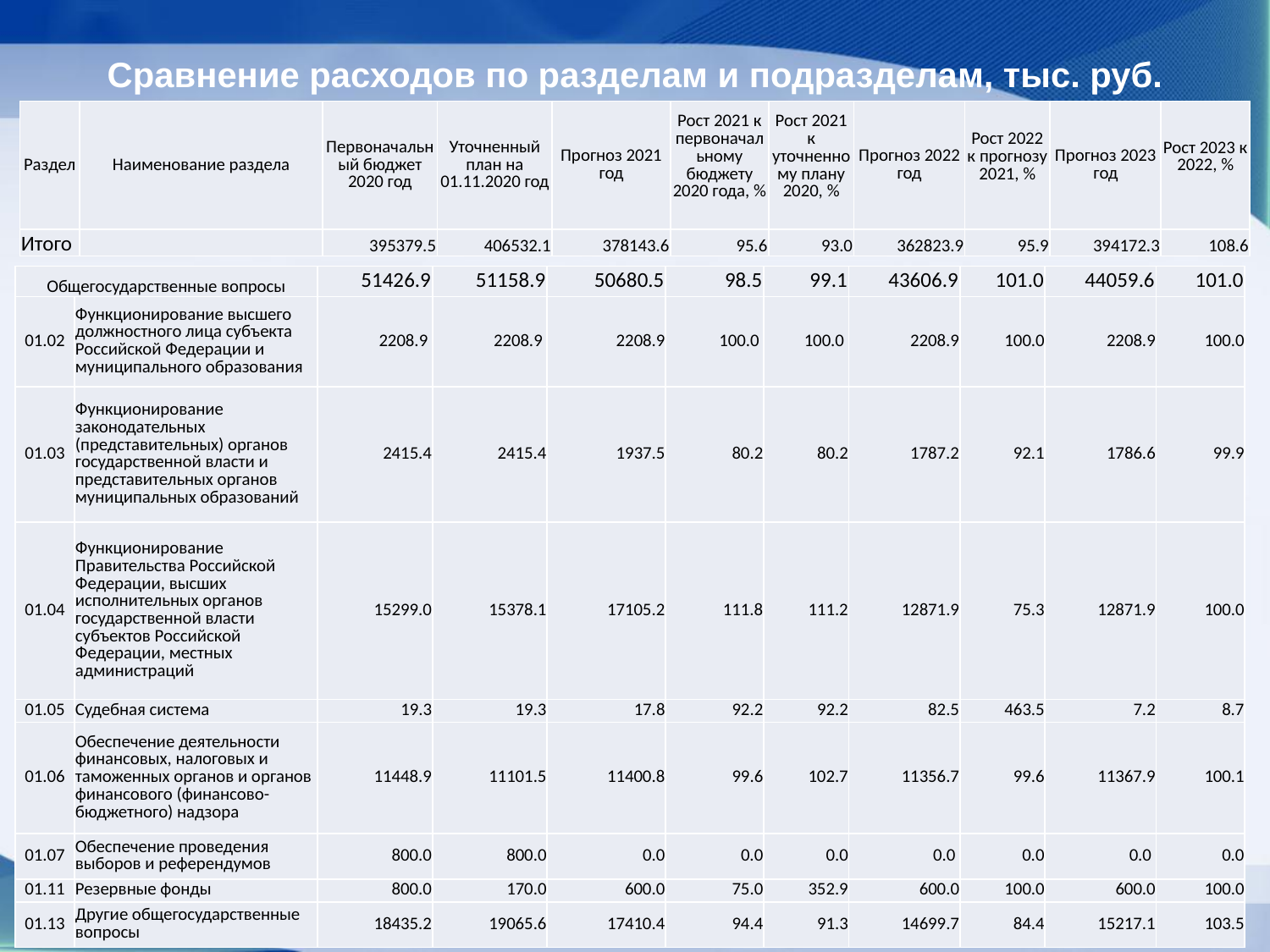

Сравнение расходов по разделам и подразделам, тыс. руб.
| Раздел | Наименование раздела | Первоначальный бюджет 2020 год | Уточненный план на 01.11.2020 год | Прогноз 2021 год | Рост 2021 к первоначальному бюджету 2020 года, % | Рост 2021 к уточненному плану 2020, % | Прогноз 2022 год | Рост 2022 к прогнозу 2021, % | Прогноз 2023 год | Рост 2023 к 2022, % |
| --- | --- | --- | --- | --- | --- | --- | --- | --- | --- | --- |
| Итого |  | 395379.5 | 406532.1 | 378143.6 | 95.6 | 93.0 | 362823.9 | 95.9 | 394172.3 | 108.6 |
| Общегосударственные вопросы |  | 51426.9 | 51158.9 | 50680.5 | 98.5 | 99.1 | 43606.9 | 101.0 | 44059.6 | 101.0 |
| --- | --- | --- | --- | --- | --- | --- | --- | --- | --- | --- |
| 01.02 | Функционирование высшего должностного лица субъекта Российской Федерации и муниципального образования | 2208.9 | 2208.9 | 2208.9 | 100.0 | 100.0 | 2208.9 | 100.0 | 2208.9 | 100.0 |
| 01.03 | Функционирование законодательных (представительных) органов государственной власти и представительных органов муниципальных образований | 2415.4 | 2415.4 | 1937.5 | 80.2 | 80.2 | 1787.2 | 92.1 | 1786.6 | 99.9 |
| 01.04 | Функционирование Правительства Российской Федерации, высших исполнительных органов государственной власти субъектов Российской Федерации, местных администраций | 15299.0 | 15378.1 | 17105.2 | 111.8 | 111.2 | 12871.9 | 75.3 | 12871.9 | 100.0 |
| 01.05 | Судебная система | 19.3 | 19.3 | 17.8 | 92.2 | 92.2 | 82.5 | 463.5 | 7.2 | 8.7 |
| 01.06 | Обеспечение деятельности финансовых, налоговых и таможенных органов и органов финансового (финансово-бюджетного) надзора | 11448.9 | 11101.5 | 11400.8 | 99.6 | 102.7 | 11356.7 | 99.6 | 11367.9 | 100.1 |
| 01.07 | Обеспечение проведения выборов и референдумов | 800.0 | 800.0 | 0.0 | 0.0 | 0.0 | 0.0 | 0.0 | 0.0 | 0.0 |
| 01.11 | Резервные фонды | 800.0 | 170.0 | 600.0 | 75.0 | 352.9 | 600.0 | 100.0 | 600.0 | 100.0 |
| 01.13 | Другие общегосударственные вопросы | 18435.2 | 19065.6 | 17410.4 | 94.4 | 91.3 | 14699.7 | 84.4 | 15217.1 | 103.5 |